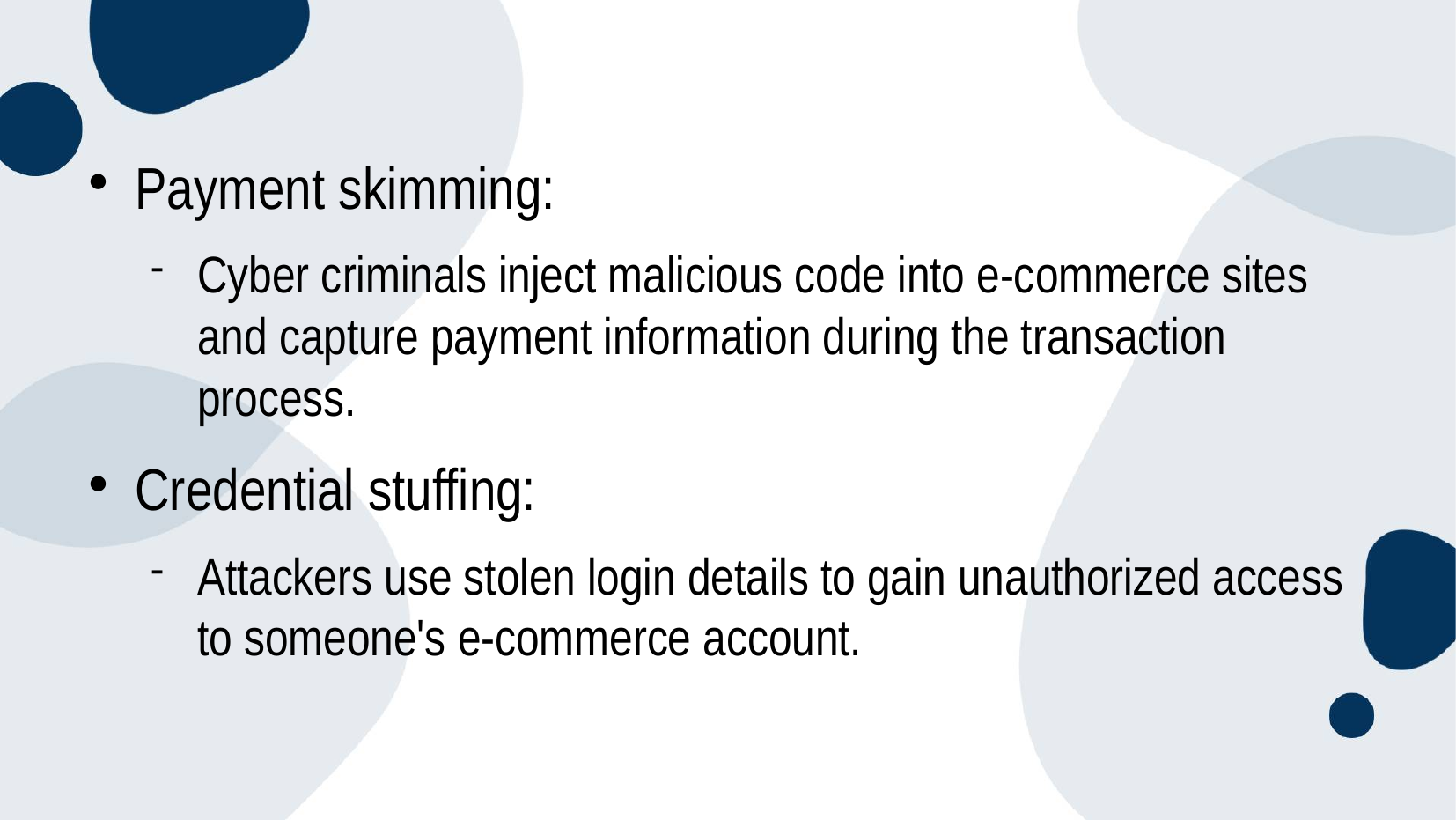

# Payment skimming:
Cyber criminals inject malicious code into e-commerce sites and capture payment information during the transaction process.
Credential stuffing:
Attackers use stolen login details to gain unauthorized access to someone's e-commerce account.